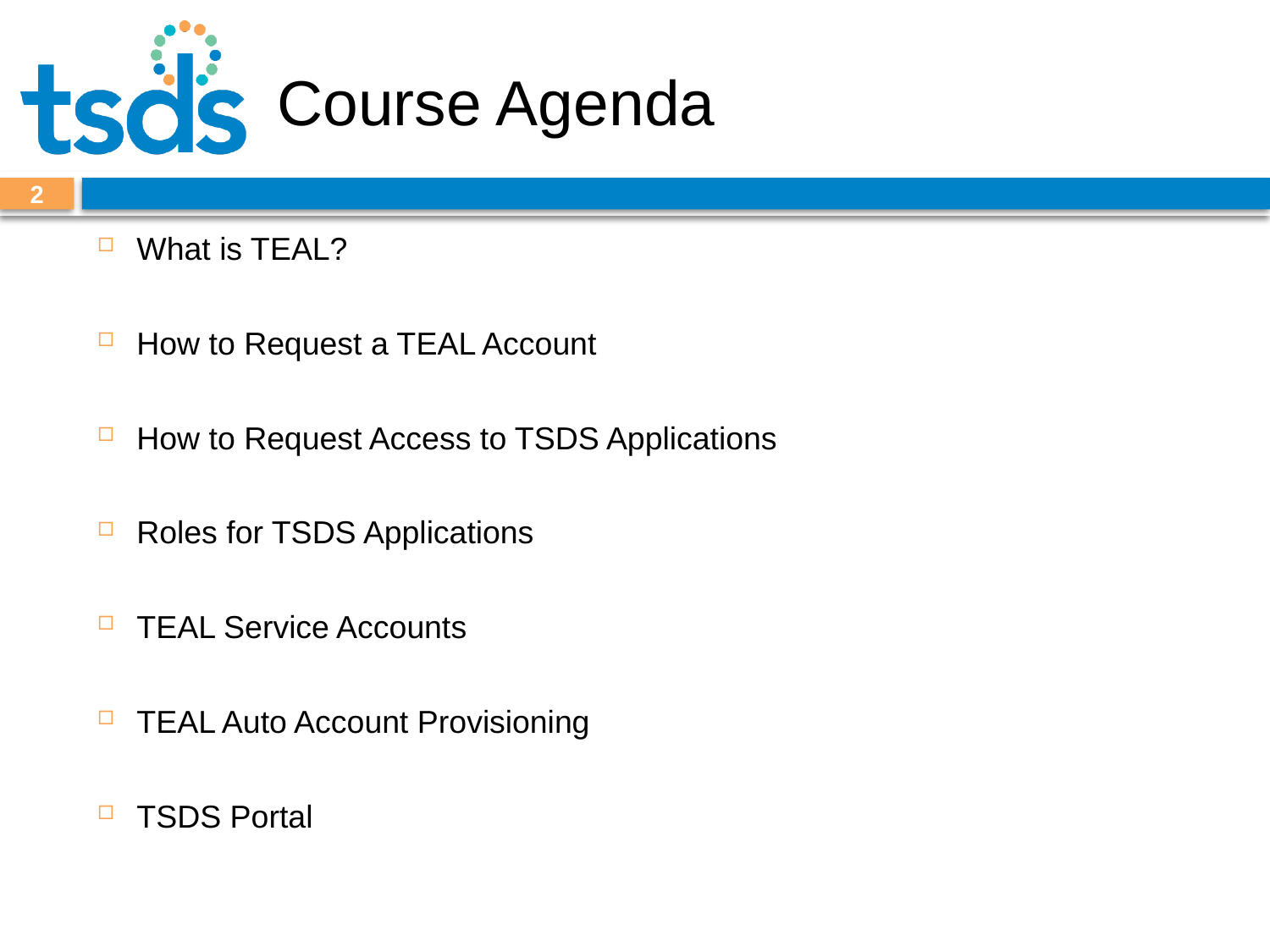

# Course Agenda
2
What is TEAL?

How to Request a TEAL Account

How to Request Access to TSDS Applications

Roles for TSDS Applications

TEAL Service Accounts

TEAL Auto Account Provisioning

TSDS Portal